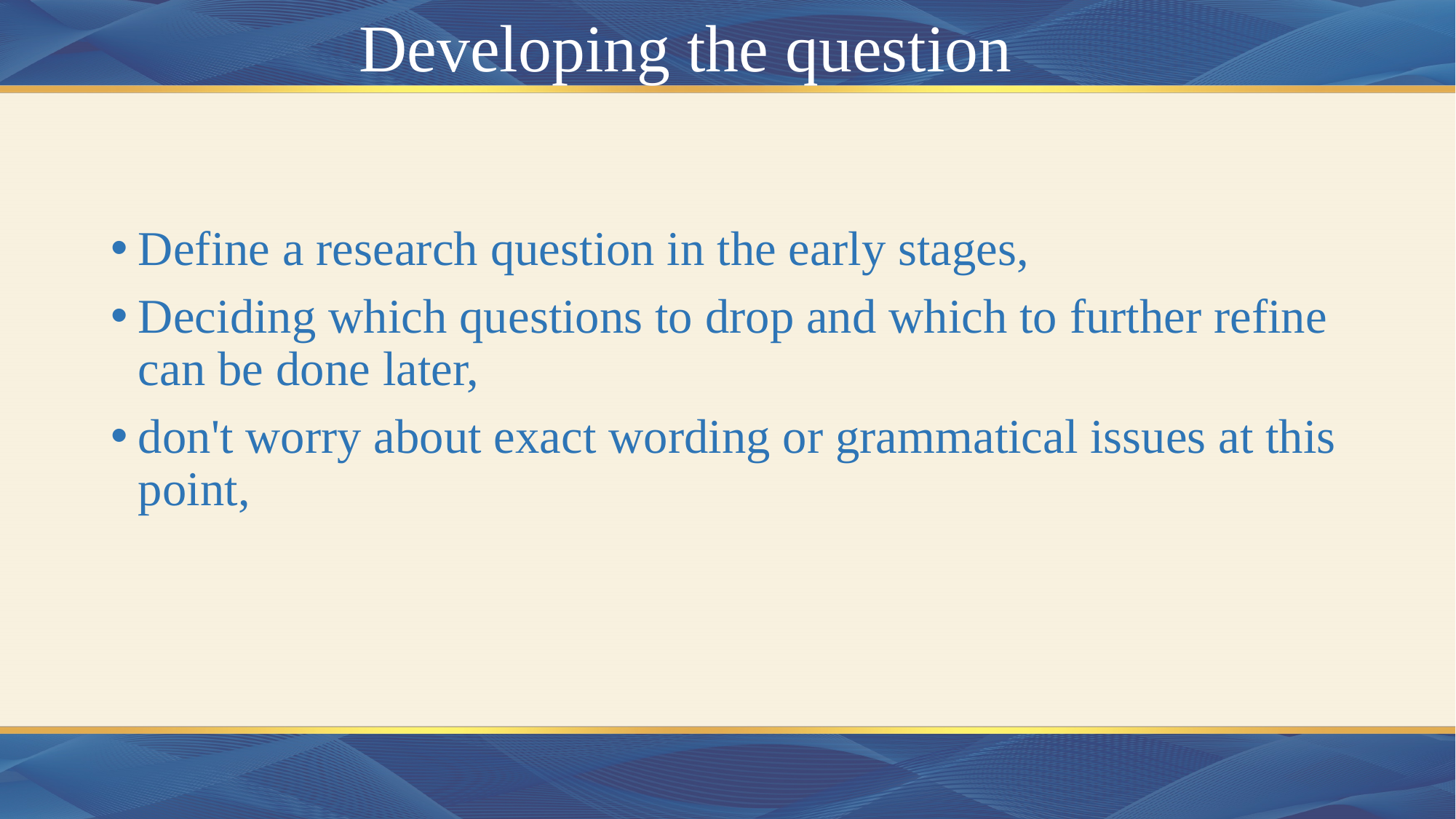

# Developing the question
Define a research question in the early stages,
Deciding which questions to drop and which to further refine can be done later,
don't worry about exact wording or grammatical issues at this point,